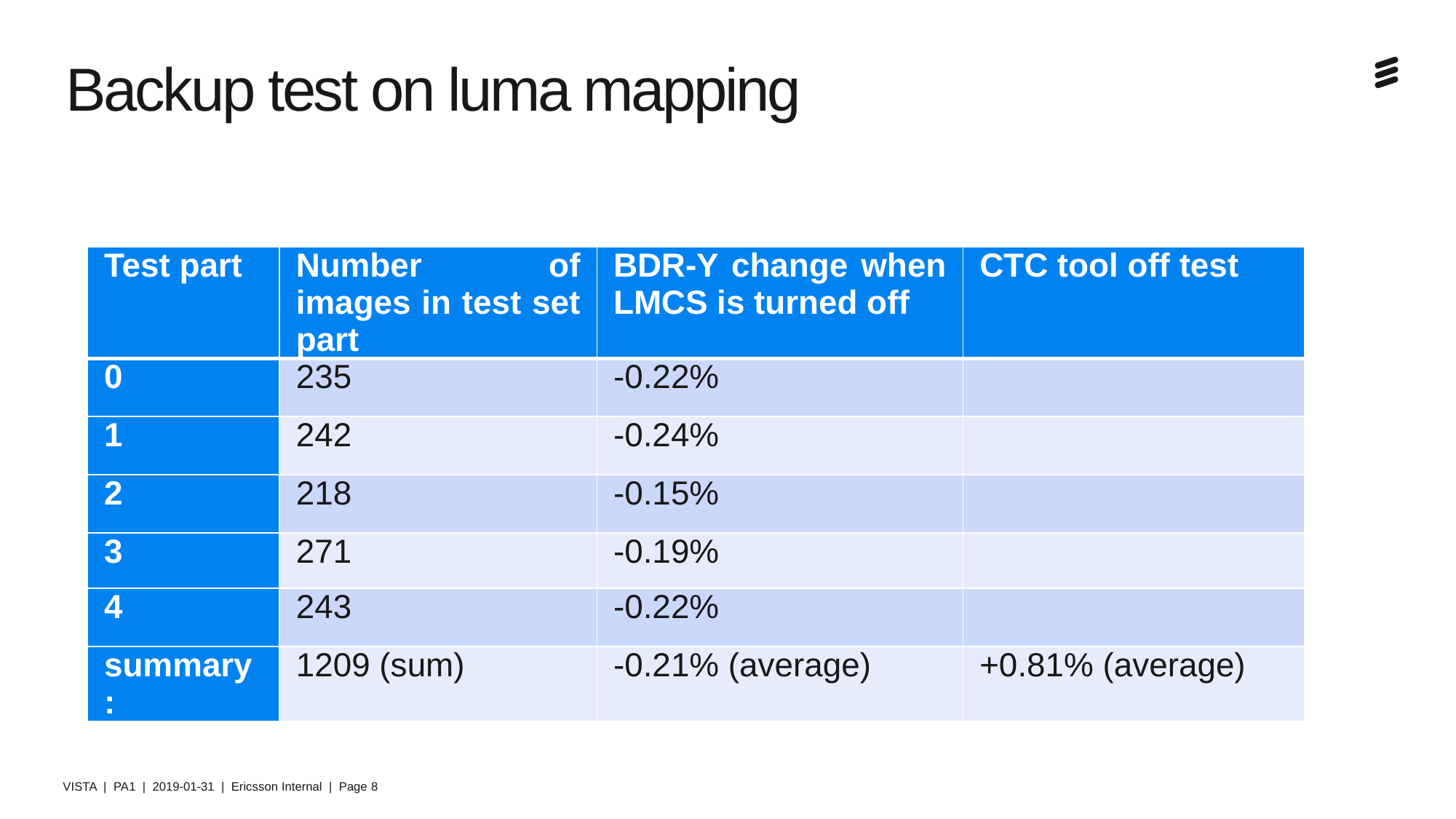

# Backup test on luma mapping
| Test part | Number of images in test set part | BDR-Y change when LMCS is turned off | CTC tool off test |
| --- | --- | --- | --- |
| 0 | 235 | -0.22% |  |
| 1 | 242 | -0.24% |  |
| 2 | 218 | -0.15% |  |
| 3 | 271 | -0.19% |  |
| 4 | 243 | -0.22% |  |
| summary: | 1209 (sum) | -0.21% (average) | +0.81% (average) |